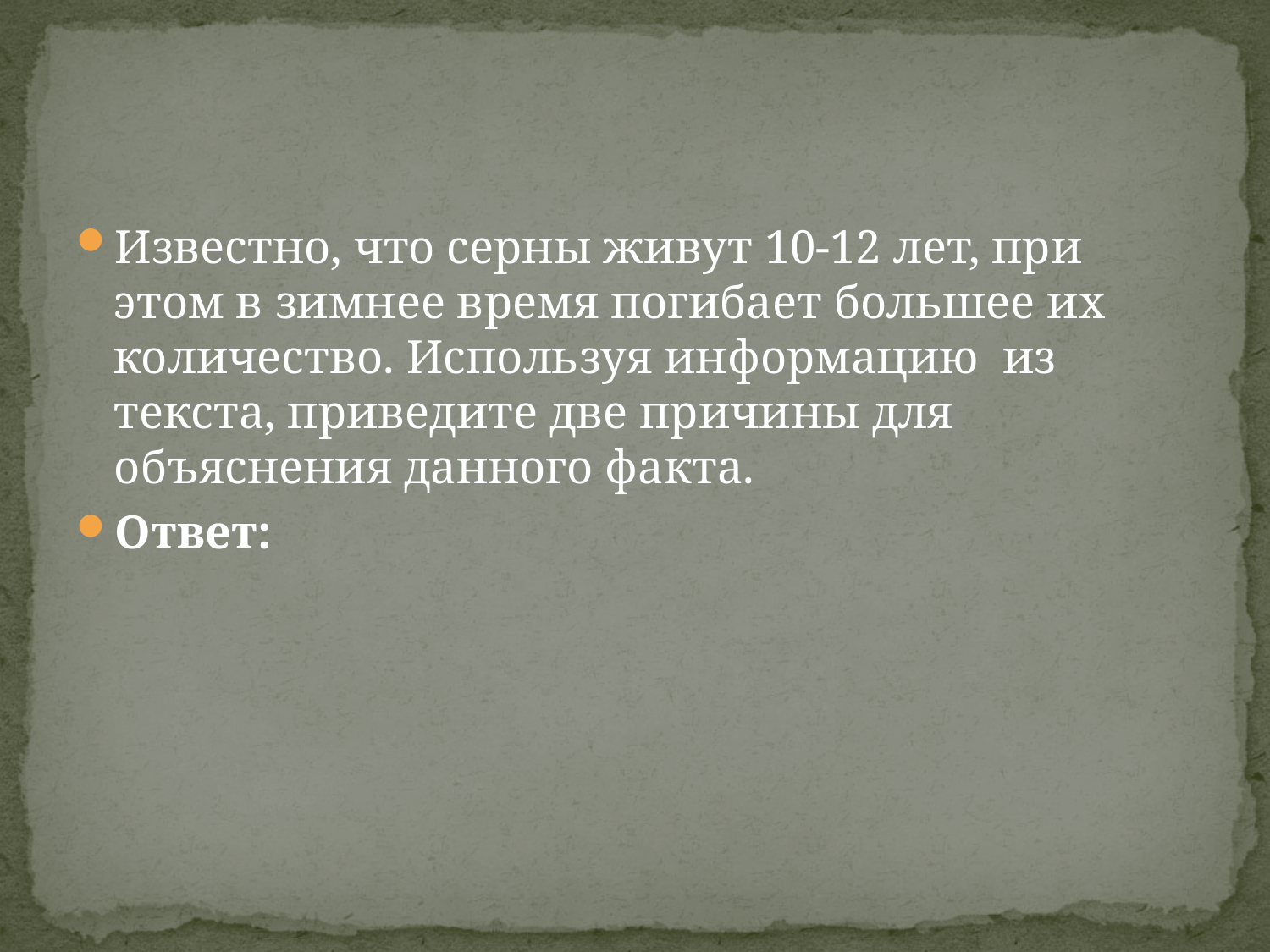

#
Известно, что серны живут 10-12 лет, при этом в зимнее время погибает большее их количество. Используя информацию  из текста, приведите две причины для объяснения данного факта.
Ответ: